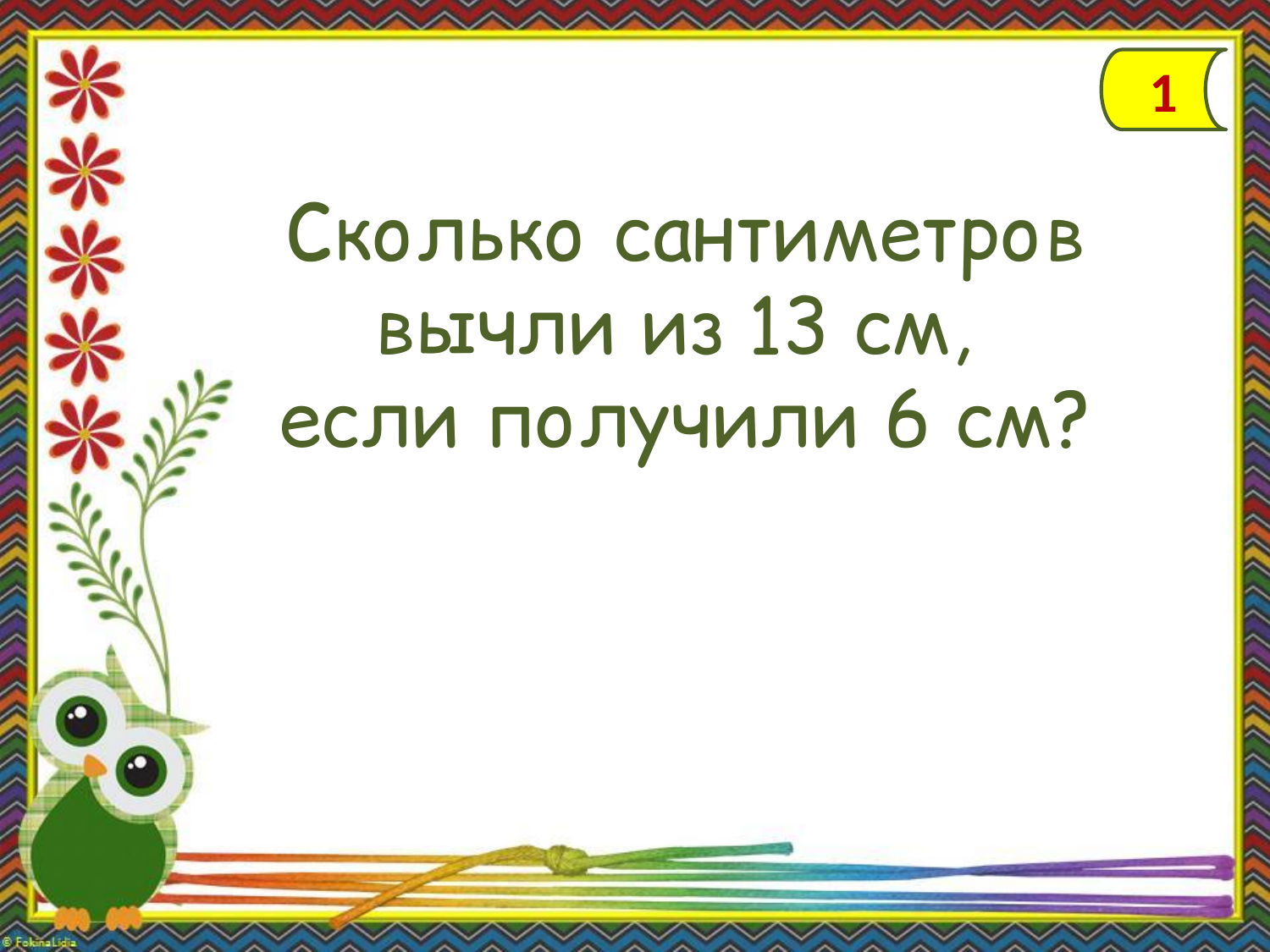

1
Сколько сантиметров вычли из 13 см,
если получили 6 см?